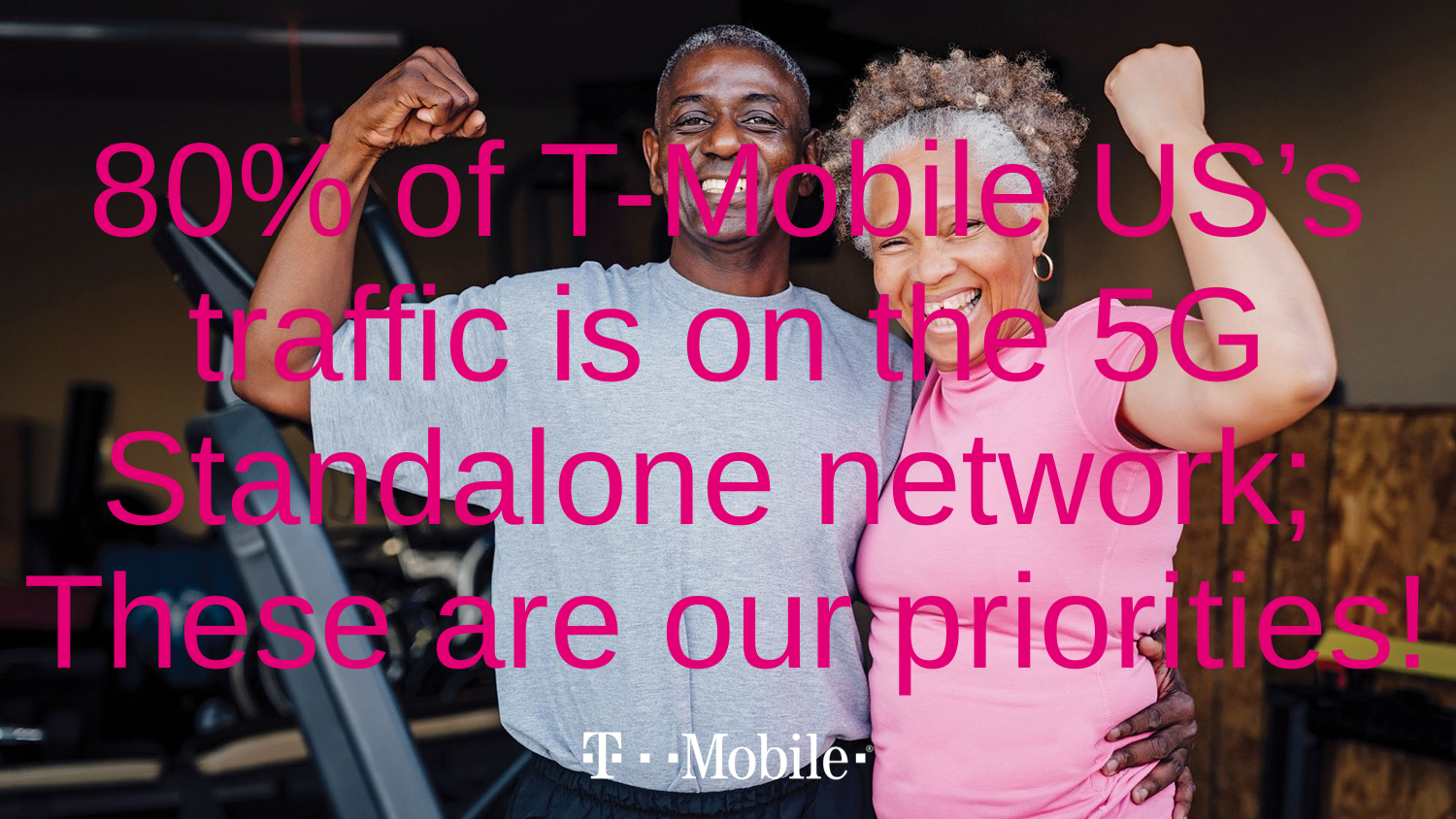

# 80% of T-Mobile US’s traffic is on the 5G Standalone network; These are our priorities!